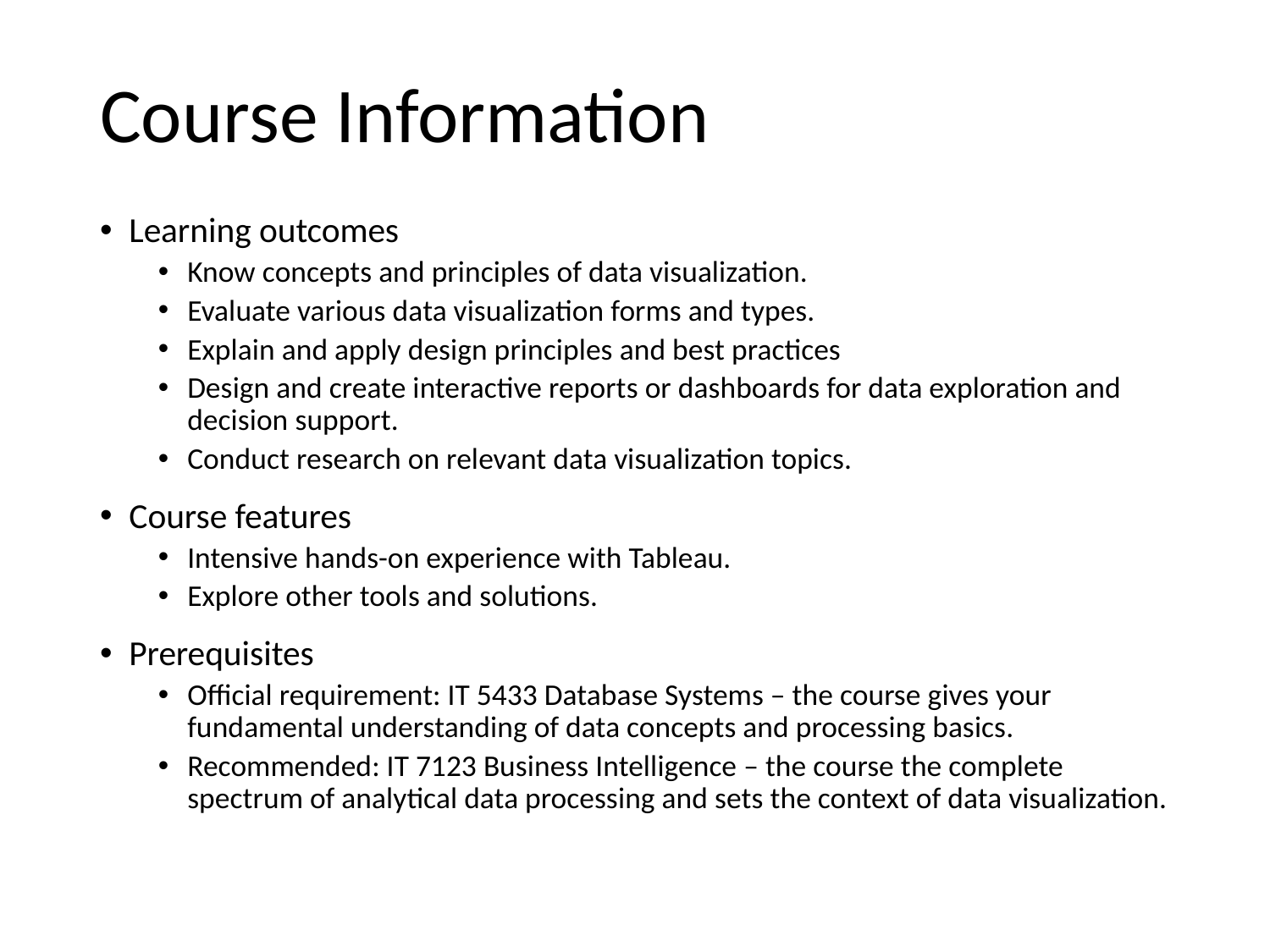

# Course Information
Learning outcomes
Know concepts and principles of data visualization.
Evaluate various data visualization forms and types.
Explain and apply design principles and best practices
Design and create interactive reports or dashboards for data exploration and decision support.
Conduct research on relevant data visualization topics.
Course features
Intensive hands-on experience with Tableau.
Explore other tools and solutions.
Prerequisites
Official requirement: IT 5433 Database Systems – the course gives your fundamental understanding of data concepts and processing basics.
Recommended: IT 7123 Business Intelligence – the course the complete spectrum of analytical data processing and sets the context of data visualization.